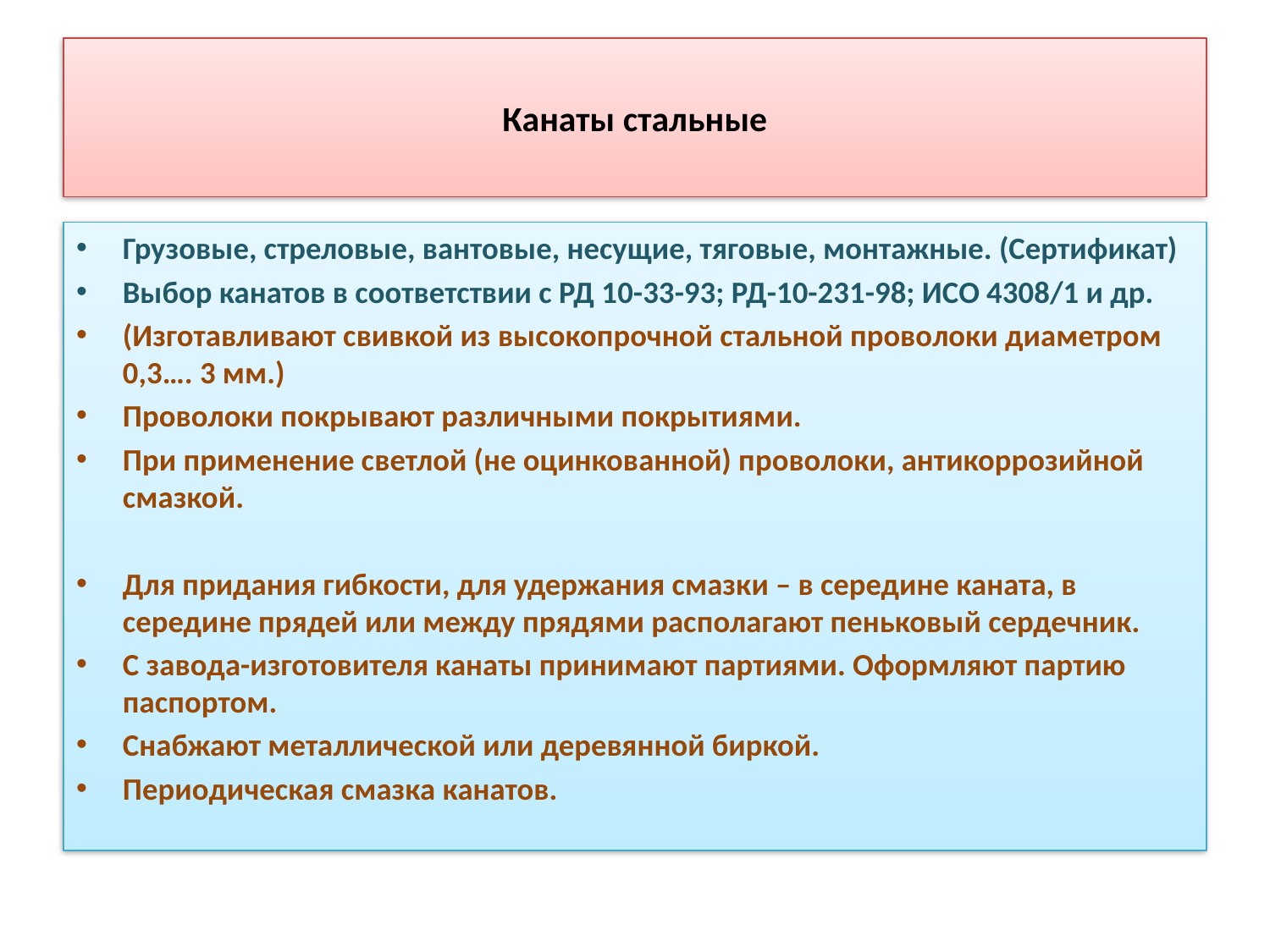

# Канаты стальные
Грузовые, стреловые, вантовые, несущие, тяговые, монтажные. (Сертификат)
Выбор канатов в соответствии с РД 10-33-93; РД-10-231-98; ИСО 4308/1 и др.
(Изготавливают свивкой из высокопрочной стальной проволоки диаметром 0,3…. 3 мм.)
Проволоки покрывают различными покрытиями.
При применение светлой (не оцинкованной) проволоки, антикоррозийной смазкой.

Для придания гибкости, для удержания смазки – в середине каната, в середине прядей или между прядями располагают пеньковый сердечник.
С завода-изготовителя канаты принимают партиями. Оформляют партию паспортом.
Снабжают металлической или деревянной биркой.
Периодическая смазка канатов.